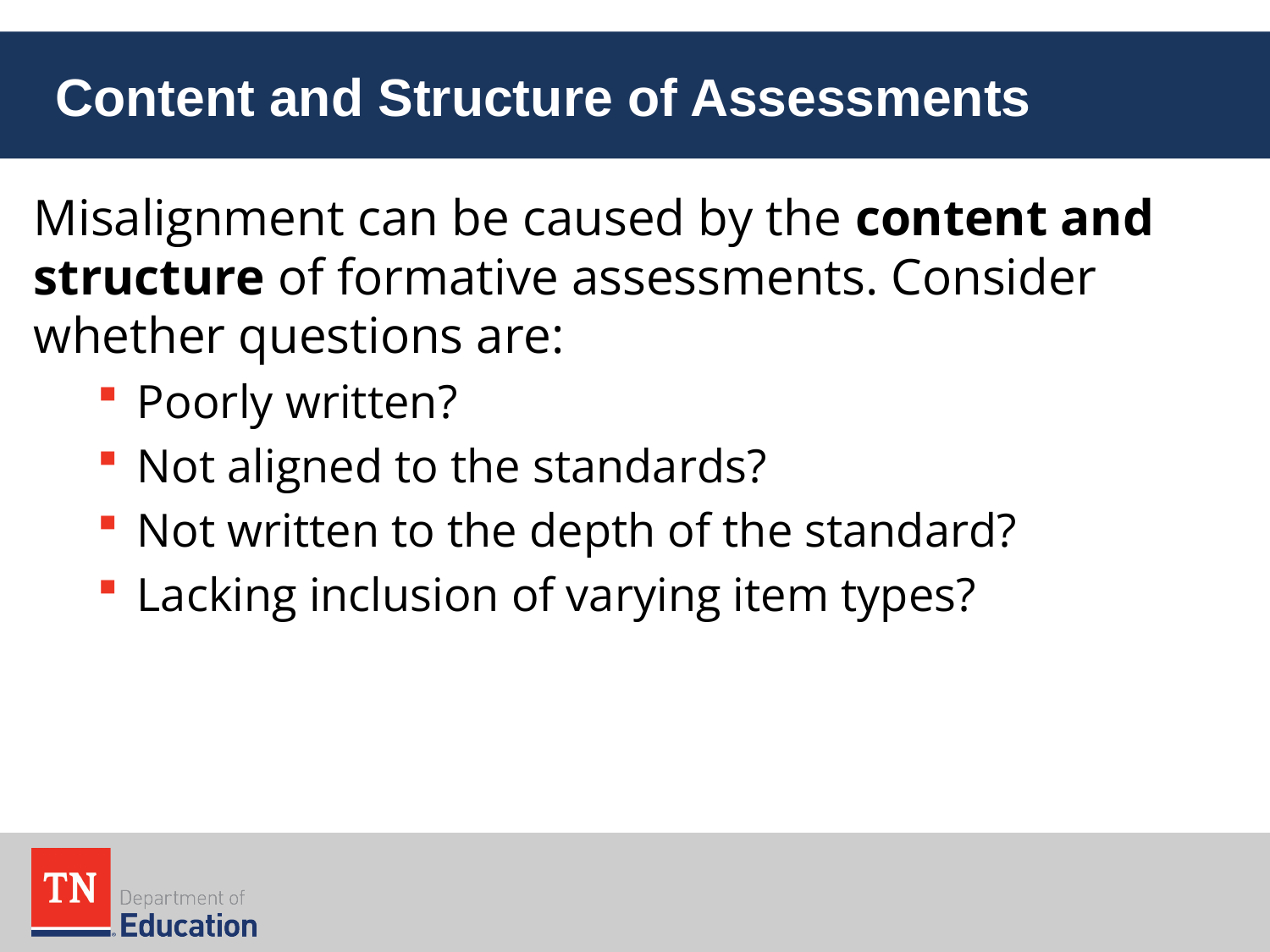

# Content and Structure of Assessments
Misalignment can be caused by the content and structure of formative assessments. Consider whether questions are:
Poorly written?
Not aligned to the standards?
Not written to the depth of the standard?
Lacking inclusion of varying item types?